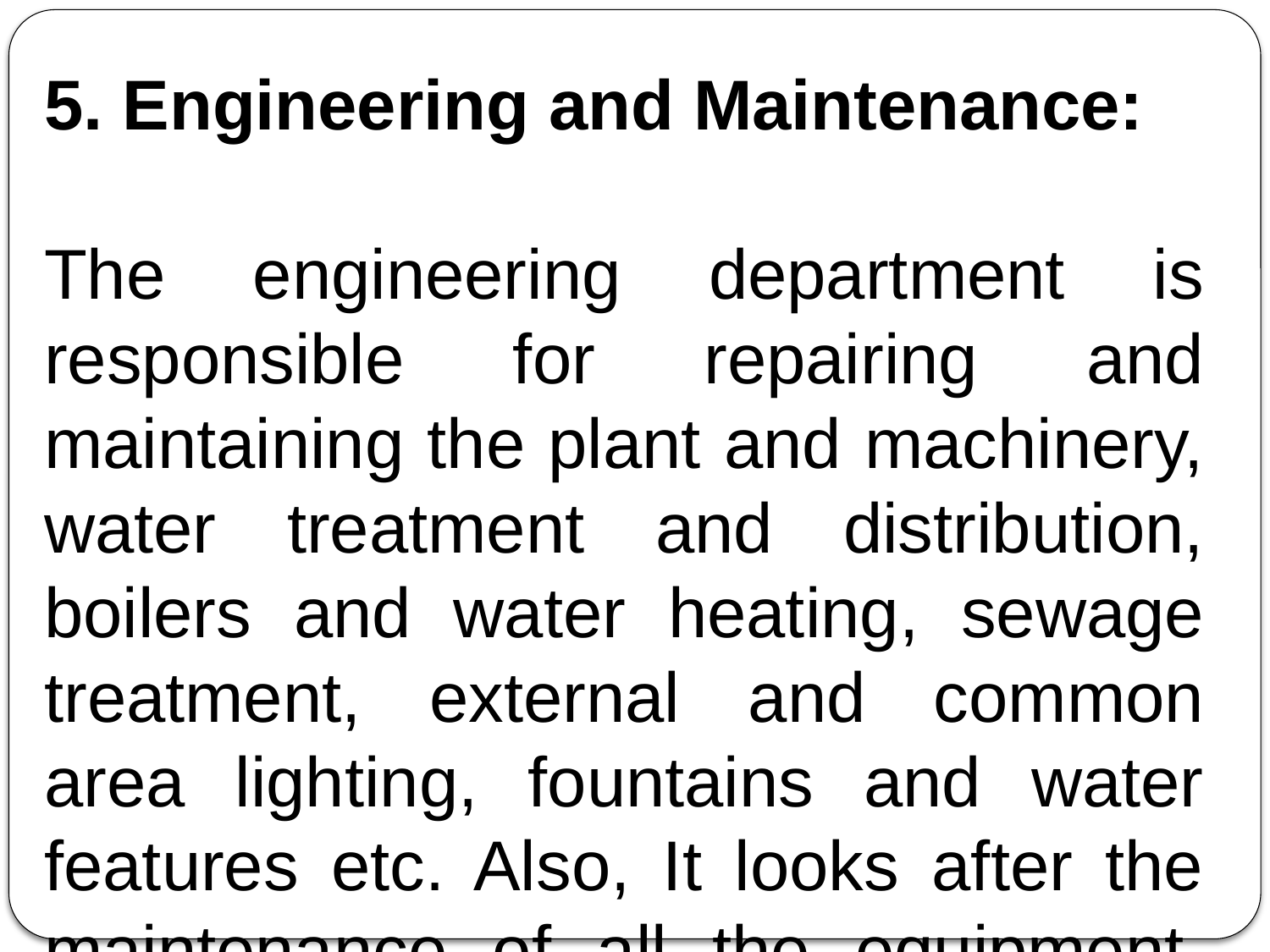

5. Engineering and Maintenance:

The engineering department is responsible for repairing and maintaining the plant and machinery, water treatment and distribution, boilers and water heating, sewage treatment, external and common area lighting, fountains and water features etc. Also, It looks after the maintenance of all the equipment, furniture and fixture installed in a hotel